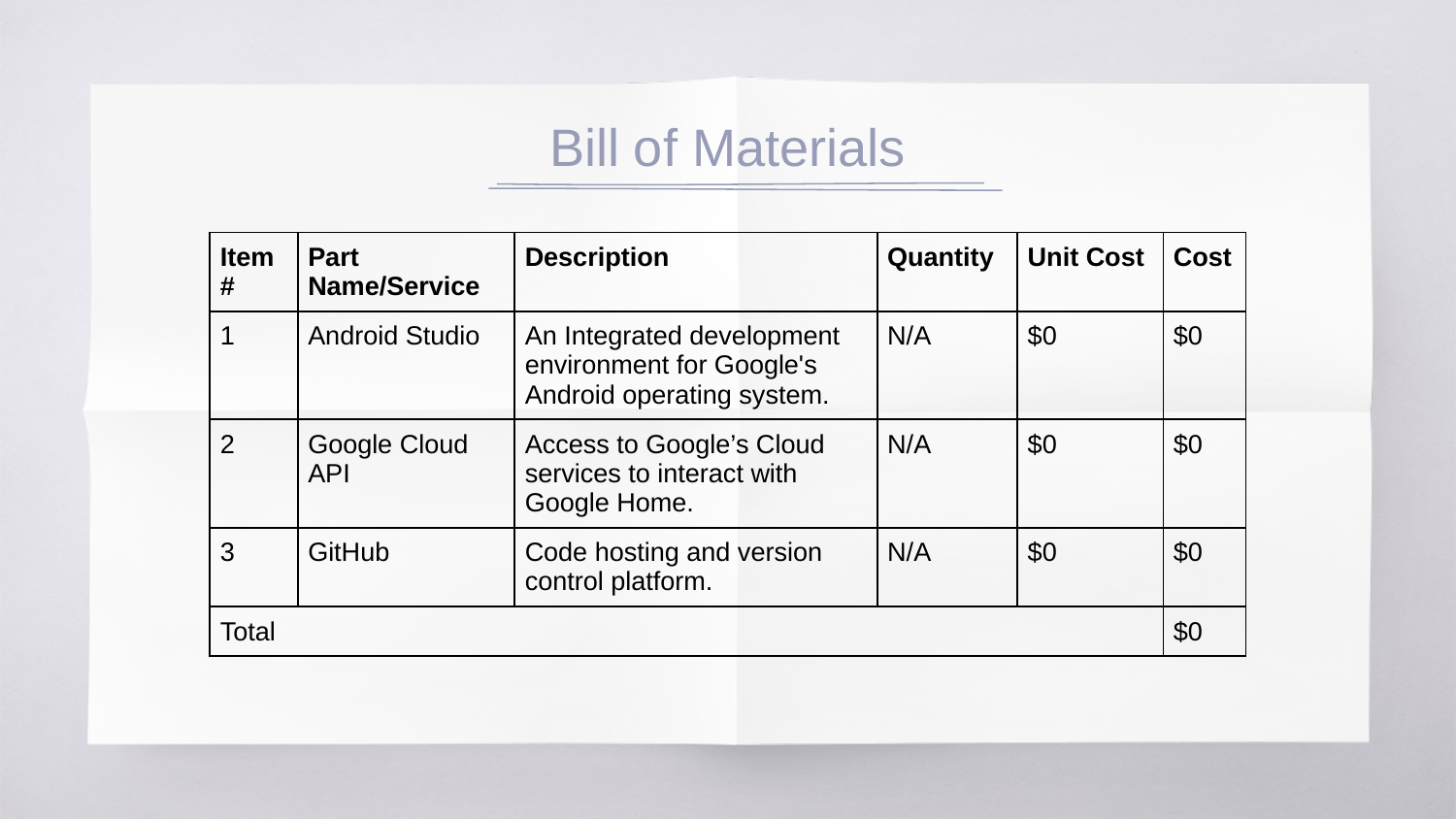

# Bill of Materials
| Item # | Part Name/Service | Description | Quantity | Unit Cost | Cost |
| --- | --- | --- | --- | --- | --- |
| 1 | Android Studio | An Integrated development environment for Google's Android operating system. | N/A | $0 | $0 |
| 2 | Google Cloud API | Access to Google’s Cloud services to interact with Google Home. | N/A | $0 | $0 |
| 3 | GitHub | Code hosting and version control platform. | N/A | $0 | $0 |
| Total |  |  |  |  | $0 |